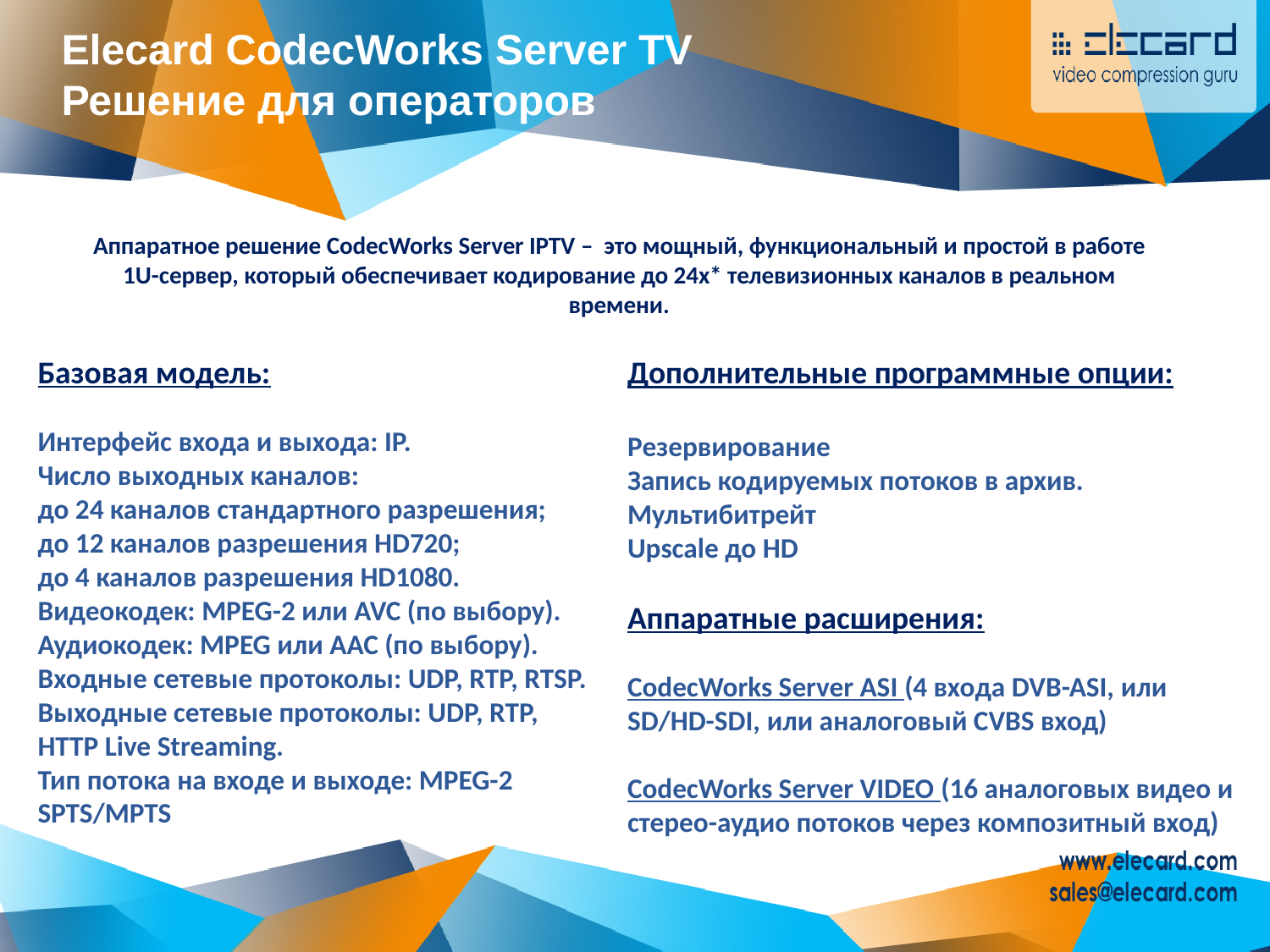

Elecard CodecWorks Server TV
Решение для операторов
Аппаратное решение CodecWorks Server IPTV –  это мощный, функциональный и простой в работе 1U-сервер, который обеспечивает кодирование до 24х* телевизионных каналов в реальном времени.

Базовая модель:

Интерфейс входа и выхода: IP.
Число выходных каналов:
до 24 каналов стандартного разрешения;
до 12 каналов разрешения HD720;
до 4 каналов разрешения HD1080.
Видеокодек: MPEG-2 или AVC (по выбору).
Аудиокодек: MPEG или AAC (по выбору).
Входные сетевые протоколы: UDP, RTP, RTSP.
Выходные сетевые протоколы: UDP, RTP, HTTP Live Streaming.
Тип потока на входе и выходе: MPEG-2 SPTS/MPTS
Дополнительные программные опции:
Резервирование
Запись кодируемых потоков в архив.
Мультибитрейт
Upscale до HD

Аппаратные расширения:
CodecWorks Server ASI (4 входа DVB-ASI, или SD/HD-SDI, или аналоговый CVBS вход)
CodecWorks Server VIDEO (16 аналоговых видео и стерео-аудио потоков через композитный вход)